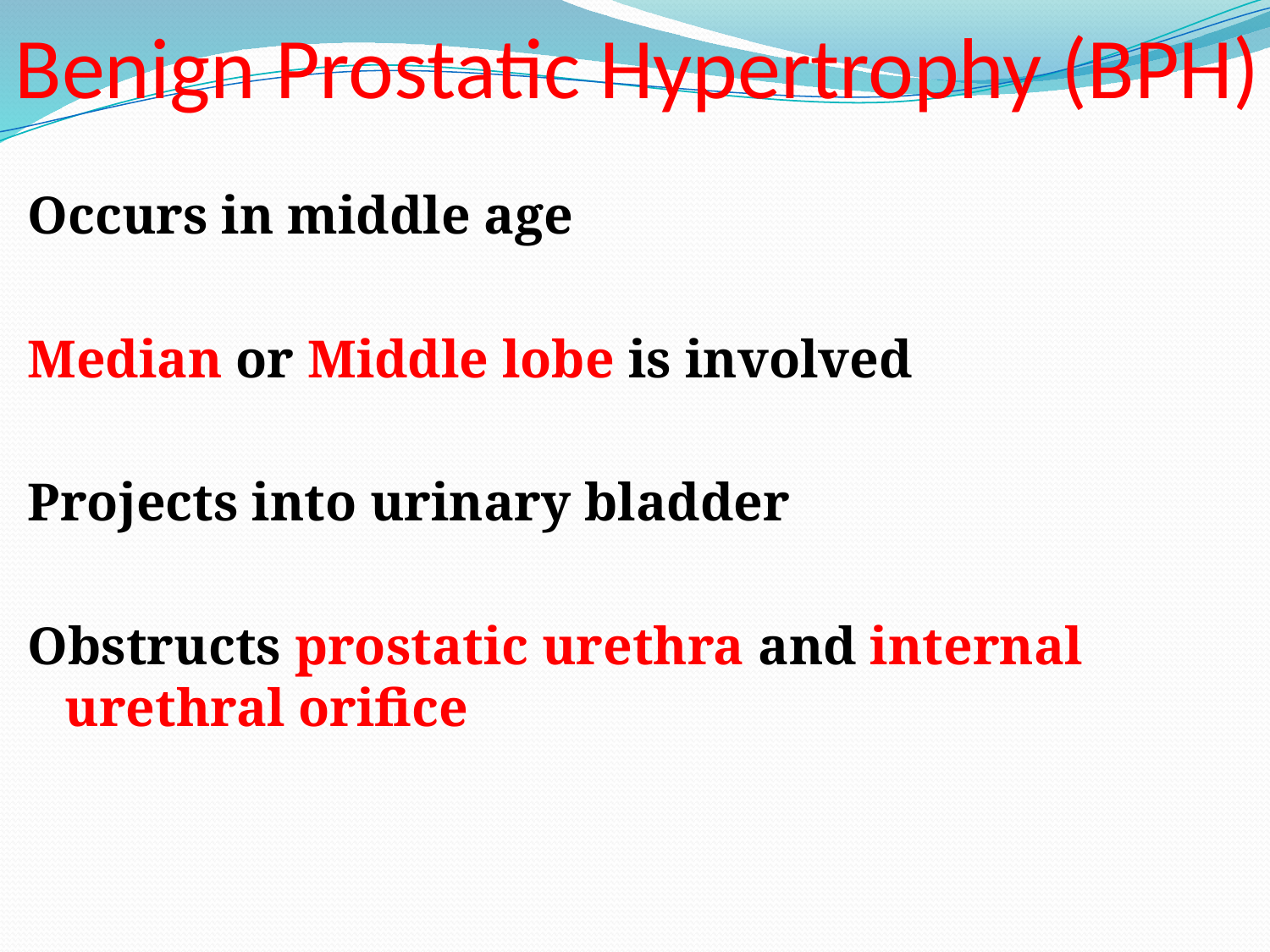

# Benign Prostatic Hypertrophy (BPH)
Occurs in middle age

Median or Middle lobe is involved

Projects into urinary bladder

Obstructs prostatic urethra and internal urethral orifice